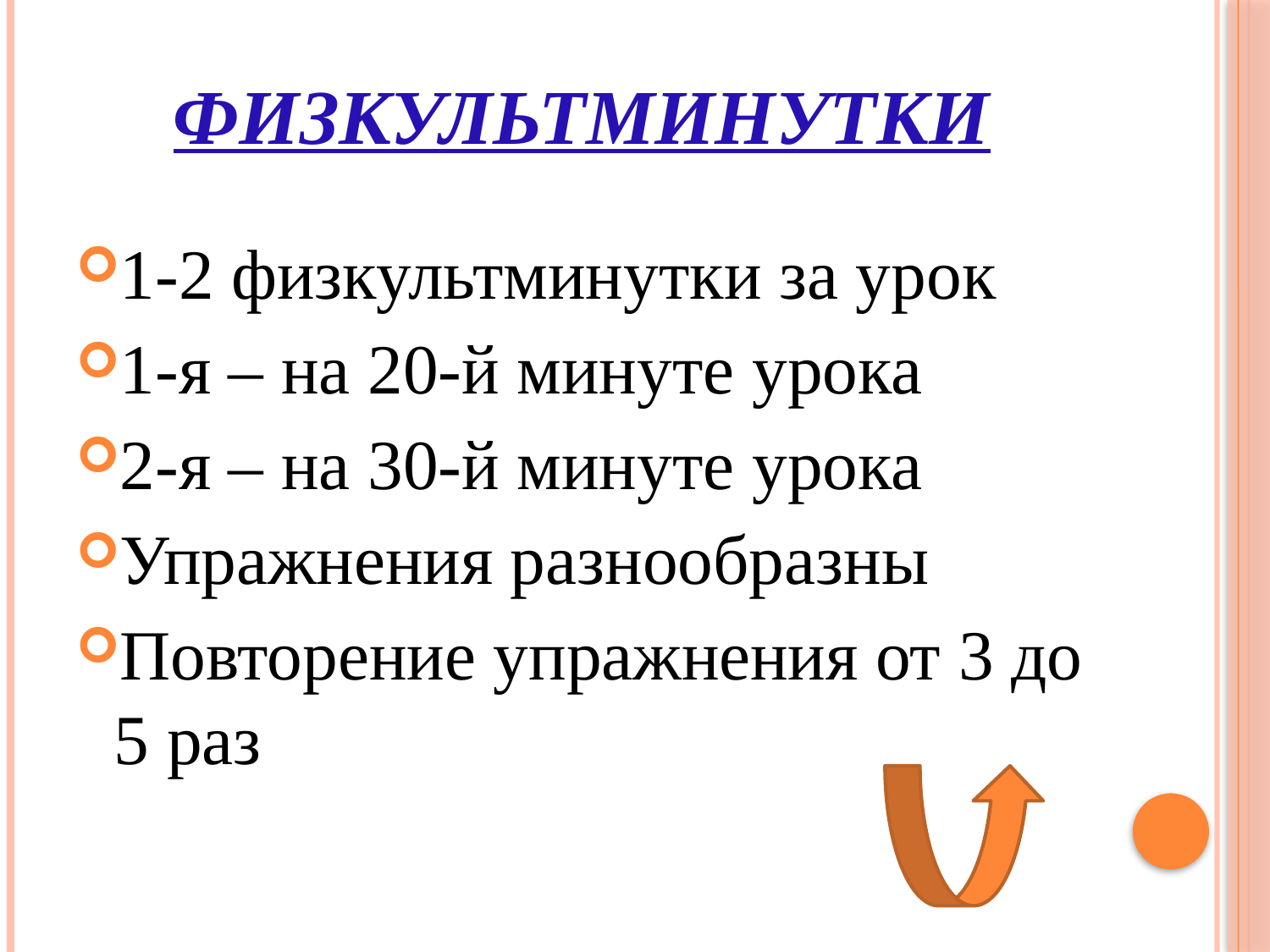

# Физкультминутки
1-2 физкультминутки за урок
1-я – на 20-й минуте урока
2-я – на 30-й минуте урока
Упражнения разнообразны
Повторение упражнения от 3 до 5 раз